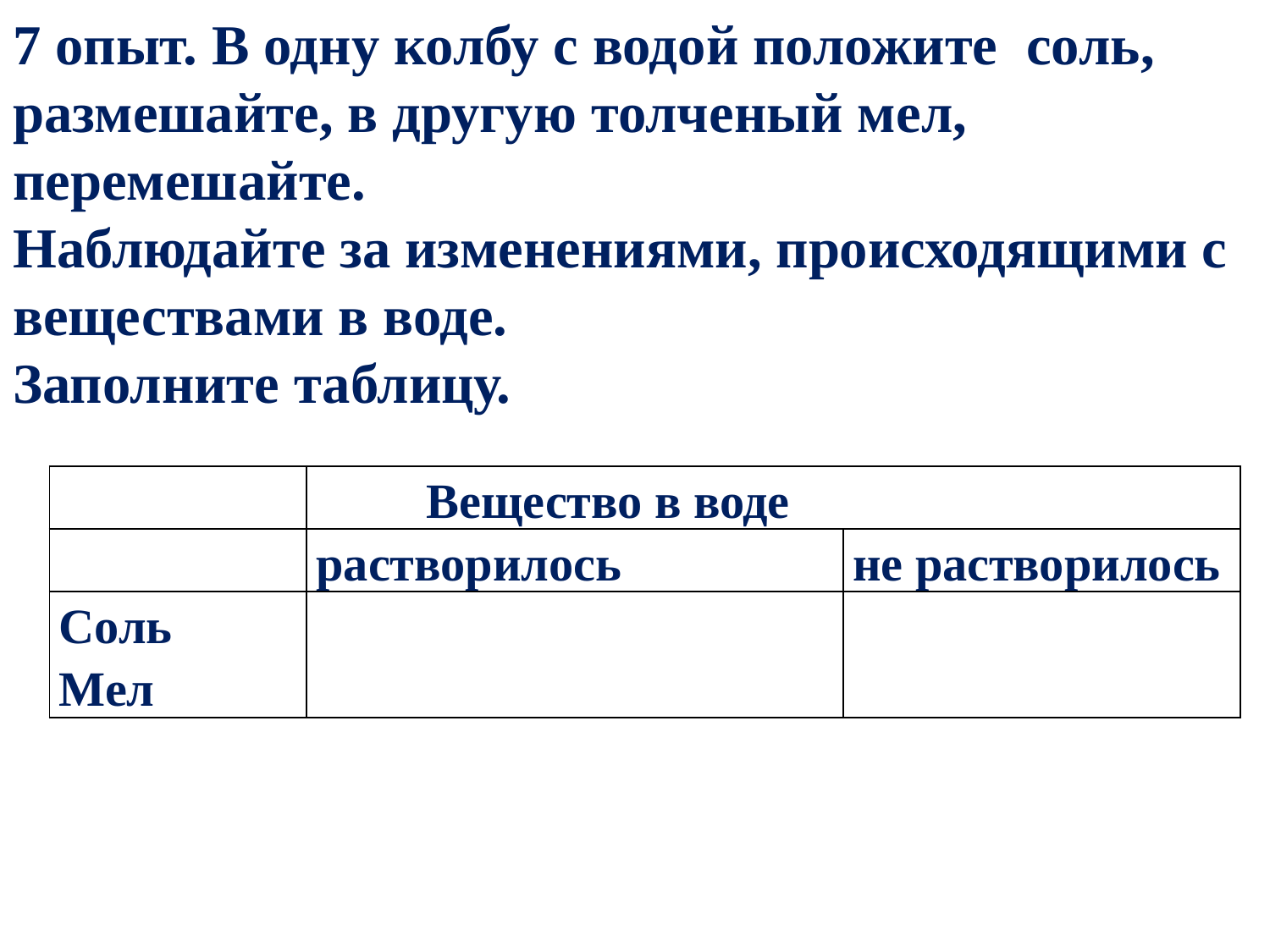

7 опыт. В одну колбу с водой положите  соль, размешайте, в другую толченый мел, перемешайте.
Наблюдайте за изменениями, происходящими с веществами в воде.
Заполните таблицу.
|  | Вещество в воде |  |
| --- | --- | --- |
|  | растворилось | не растворилось |
| Соль Мел |  |  |